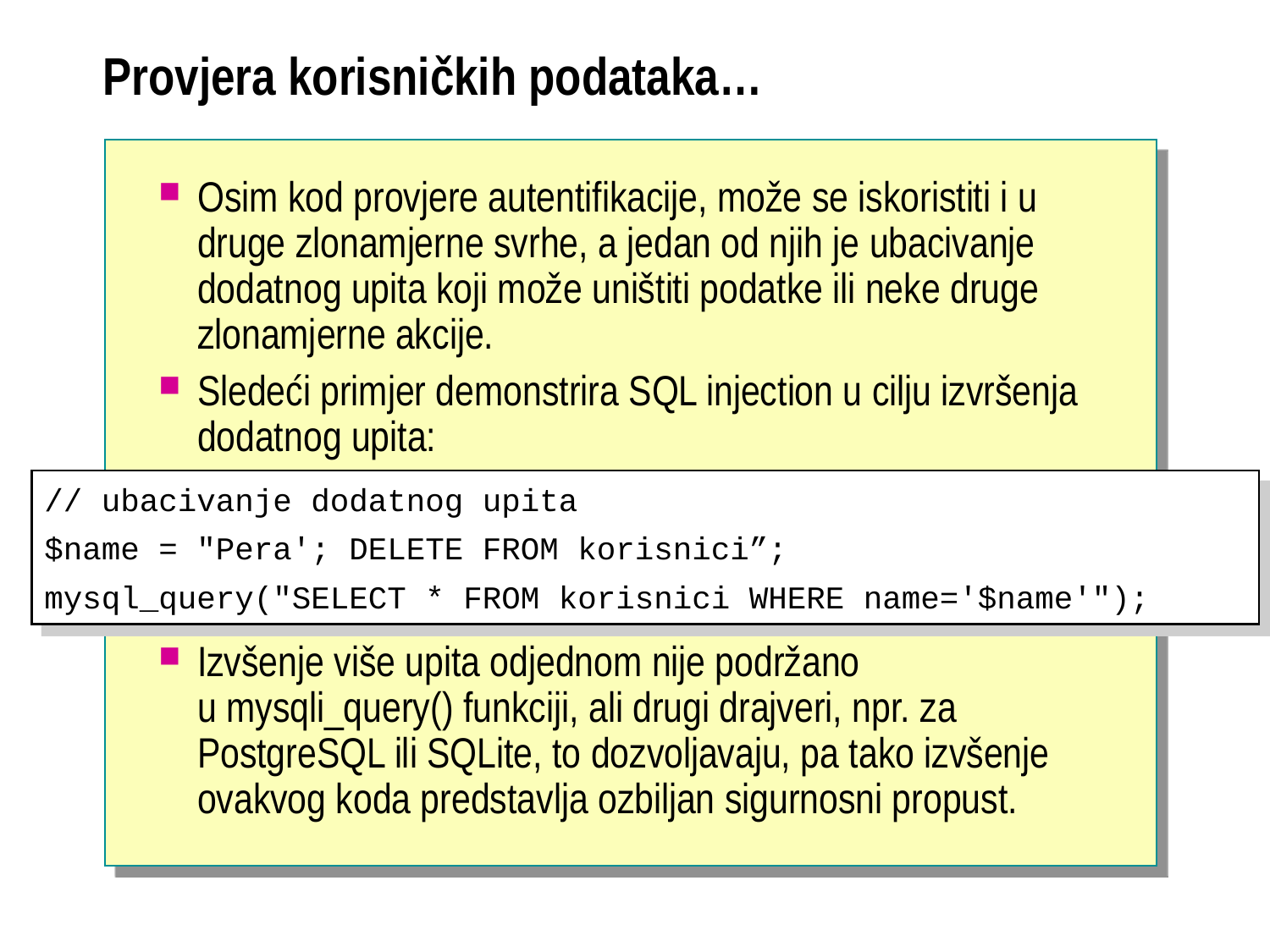

# Provjera korisničkih podataka…
Osim kod provjere autentifikacije, može se iskoristiti i u druge zlonamjerne svrhe, a jedan od njih je ubacivanje dodatnog upita koji može uništiti podatke ili neke druge zlonamjerne akcije.
Sledeći primjer demonstrira SQL injection u cilju izvršenja dodatnog upita:

Izvšenje više upita odjednom nije podržano u mysqli_query() funkciji, ali drugi drajveri, npr. za PostgreSQL ili SQLite, to dozvoljavaju, pa tako izvšenje ovakvog koda predstavlja ozbiljan sigurnosni propust.

// ubacivanje dodatnog upita
$name = "Pera'; DELETE FROM korisnici”;
mysql_query("SELECT * FROM korisnici WHERE name='$name'");